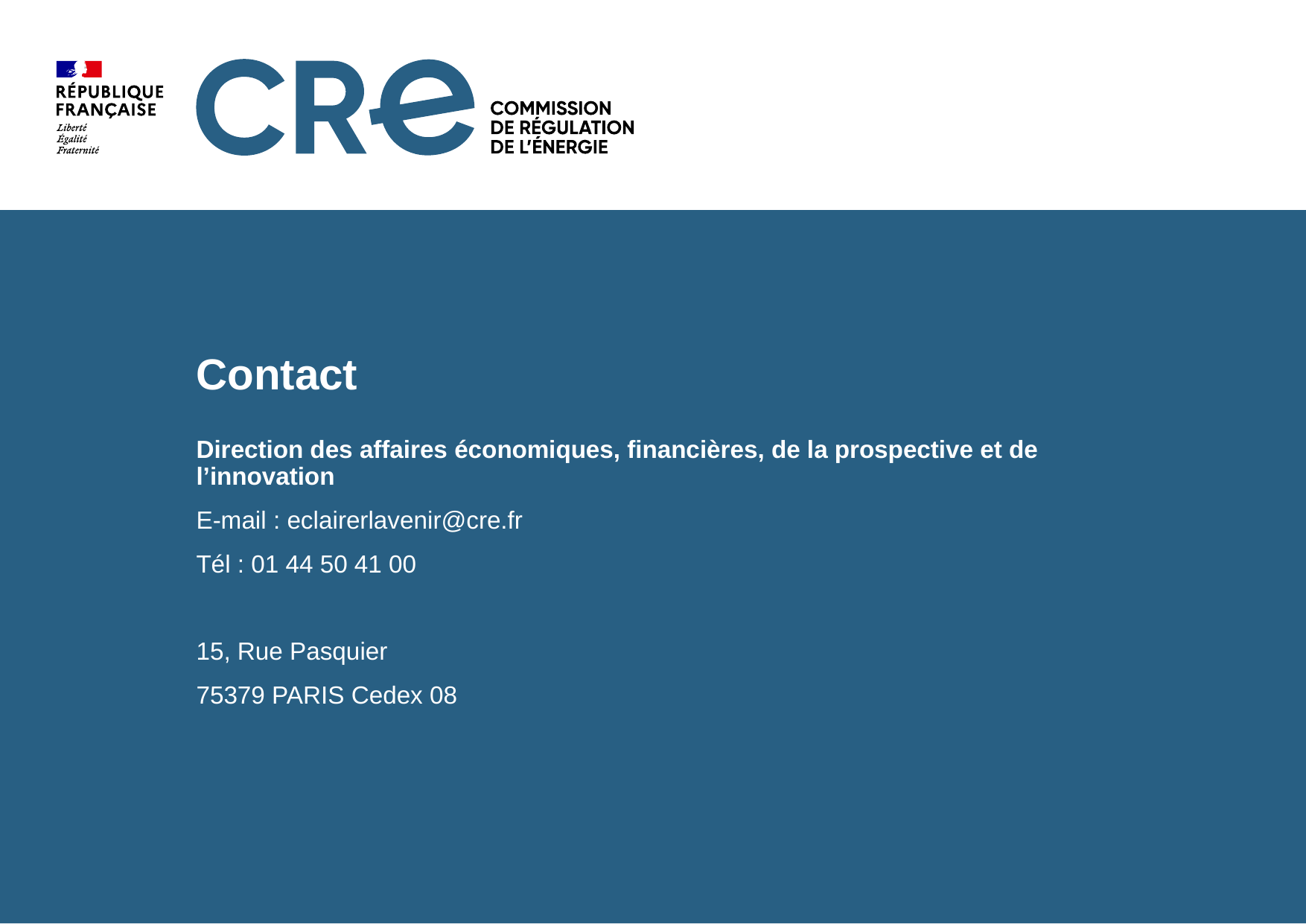

# Contact
Direction des affaires économiques, financières, de la prospective et de l’innovation
E-mail : eclairerlavenir@cre.fr
Tél : 01 44 50 41 00

15, Rue Pasquier
75379 PARIS Cedex 08